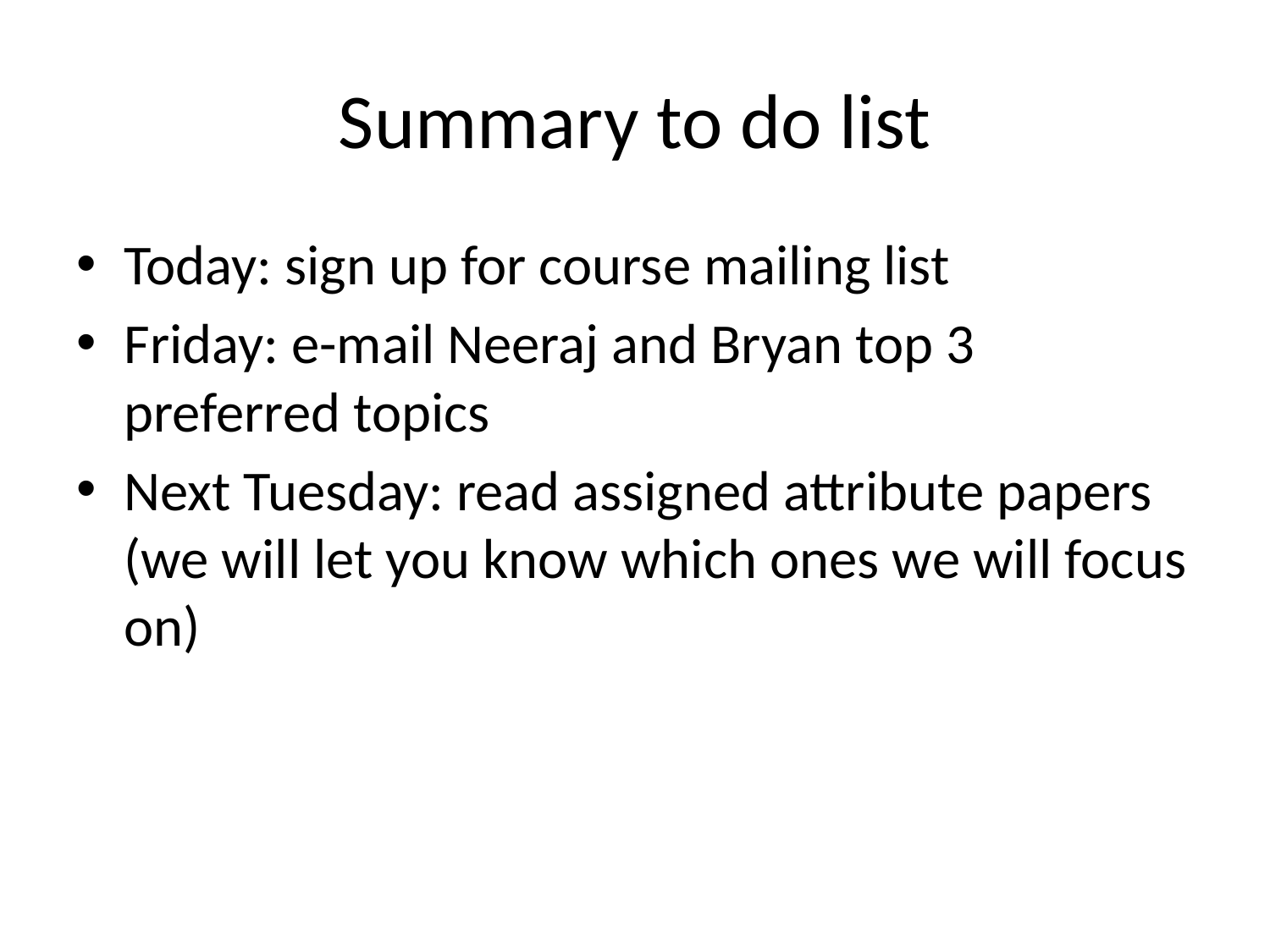

# Summary to do list
Today: sign up for course mailing list
Friday: e-mail Neeraj and Bryan top 3 preferred topics
Next Tuesday: read assigned attribute papers (we will let you know which ones we will focus on)